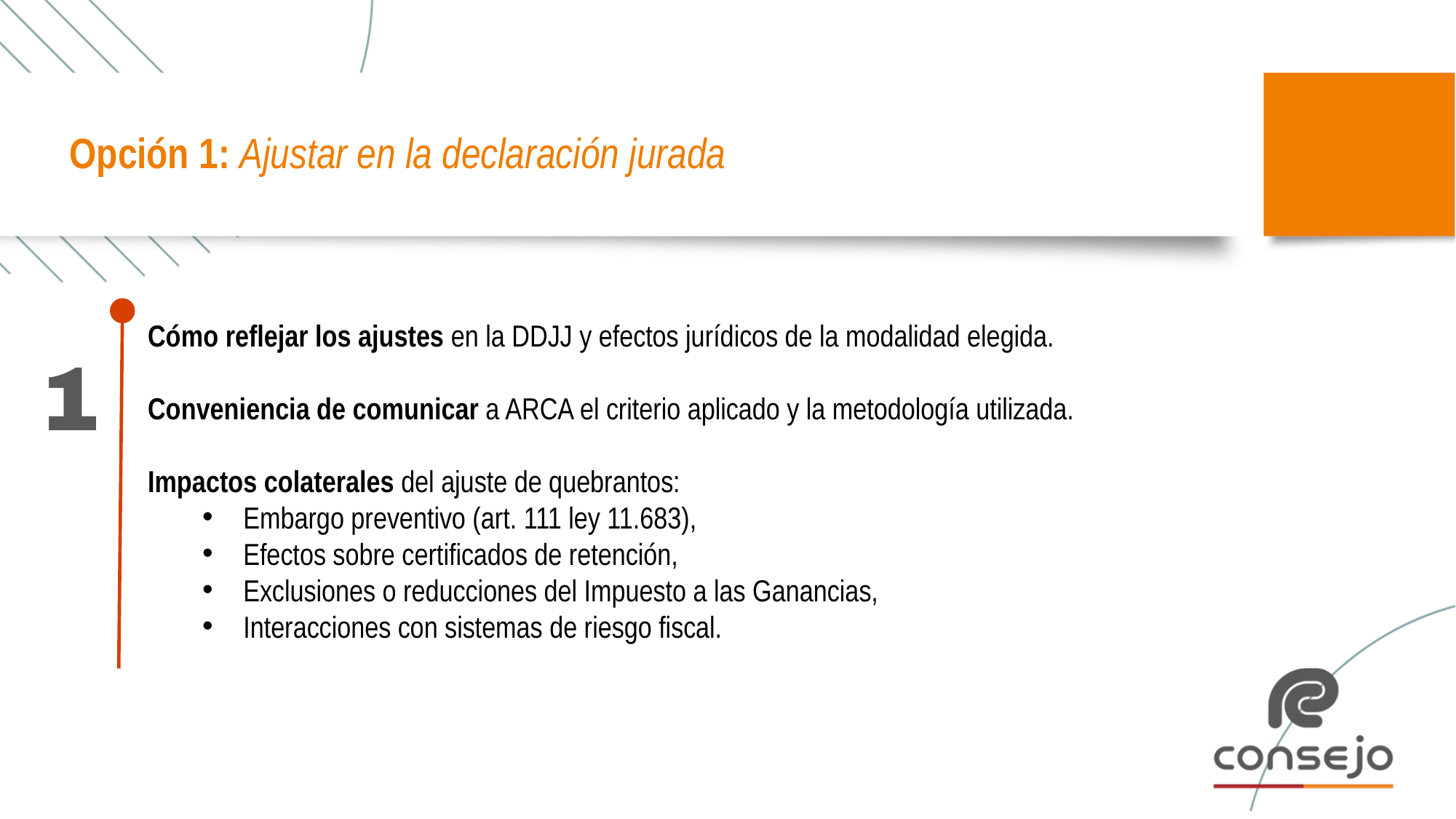

# Opción 1: Ajustar en la declaración jurada

Cómo reflejar los ajustes en la DDJJ y efectos jurídicos de la modalidad elegida.

Conveniencia de comunicar a ARCA el criterio aplicado y la metodología utilizada.

Impactos colaterales del ajuste de quebrantos:
Embargo preventivo (art. 111 ley 11.683),
Efectos sobre certificados de retención,
Exclusiones o reducciones del Impuesto a las Ganancias,
Interacciones con sistemas de riesgo fiscal.

1